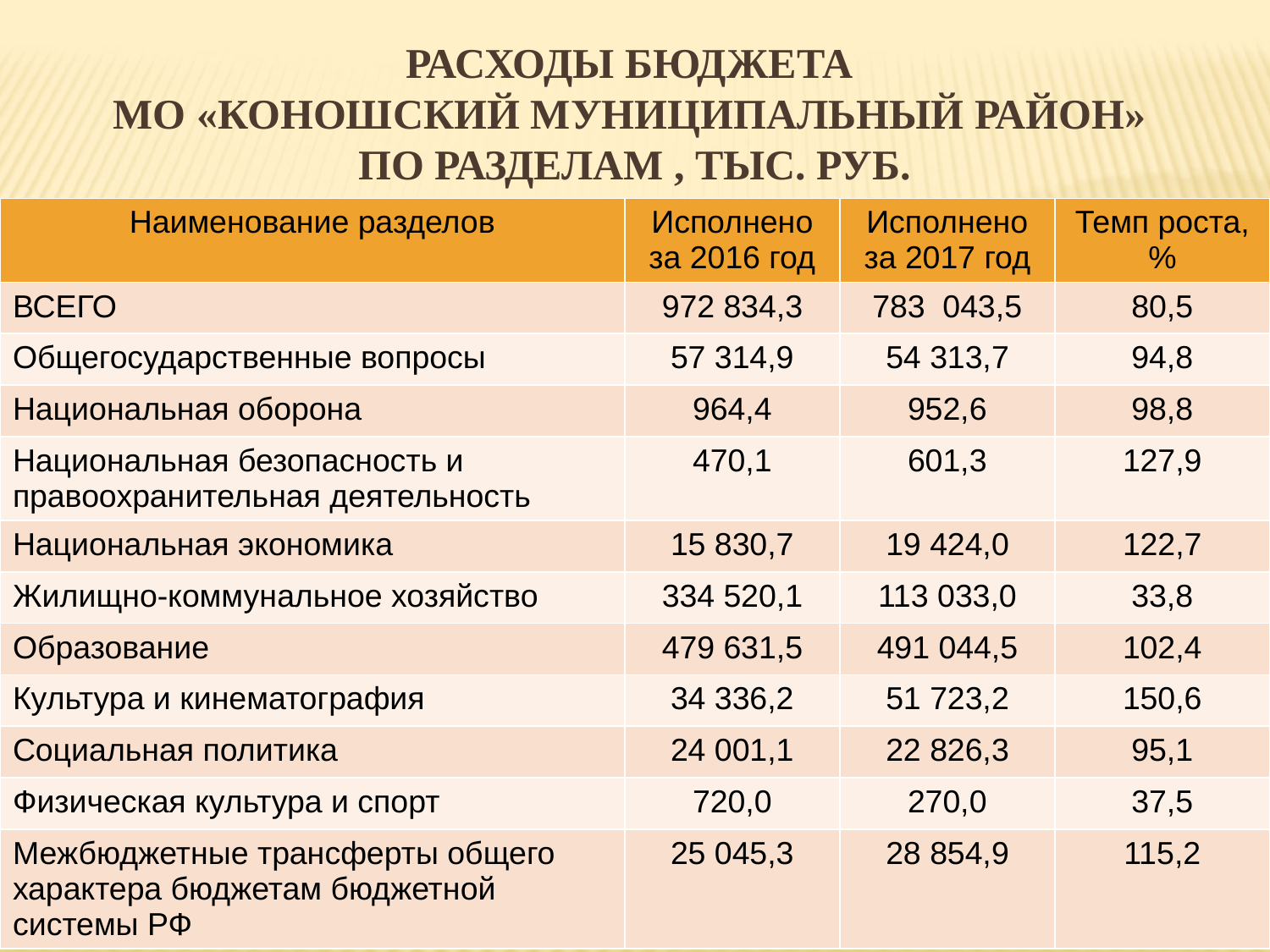

РАСХОДЫ БЮДЖЕТА
МО «КОНОШСКИЙ МУНИЦИПАЛЬНЫЙ РАЙОН»
ПО РАЗДЕЛАМ , ТЫС. РУБ.
| Наименование разделов | Исполнено за 2016 год | Исполнено за 2017 год | Темп роста, % |
| --- | --- | --- | --- |
| ВСЕГО | 972 834,3 | 783 043,5 | 80,5 |
| Общегосударственные вопросы | 57 314,9 | 54 313,7 | 94,8 |
| Национальная оборона | 964,4 | 952,6 | 98,8 |
| Национальная безопасность и правоохранительная деятельность | 470,1 | 601,3 | 127,9 |
| Национальная экономика | 15 830,7 | 19 424,0 | 122,7 |
| Жилищно-коммунальное хозяйство | 334 520,1 | 113 033,0 | 33,8 |
| Образование | 479 631,5 | 491 044,5 | 102,4 |
| Культура и кинематография | 34 336,2 | 51 723,2 | 150,6 |
| Социальная политика | 24 001,1 | 22 826,3 | 95,1 |
| Физическая культура и спорт | 720,0 | 270,0 | 37,5 |
| Межбюджетные трансферты общего характера бюджетам бюджетной системы РФ | 25 045,3 | 28 854,9 | 115,2 |